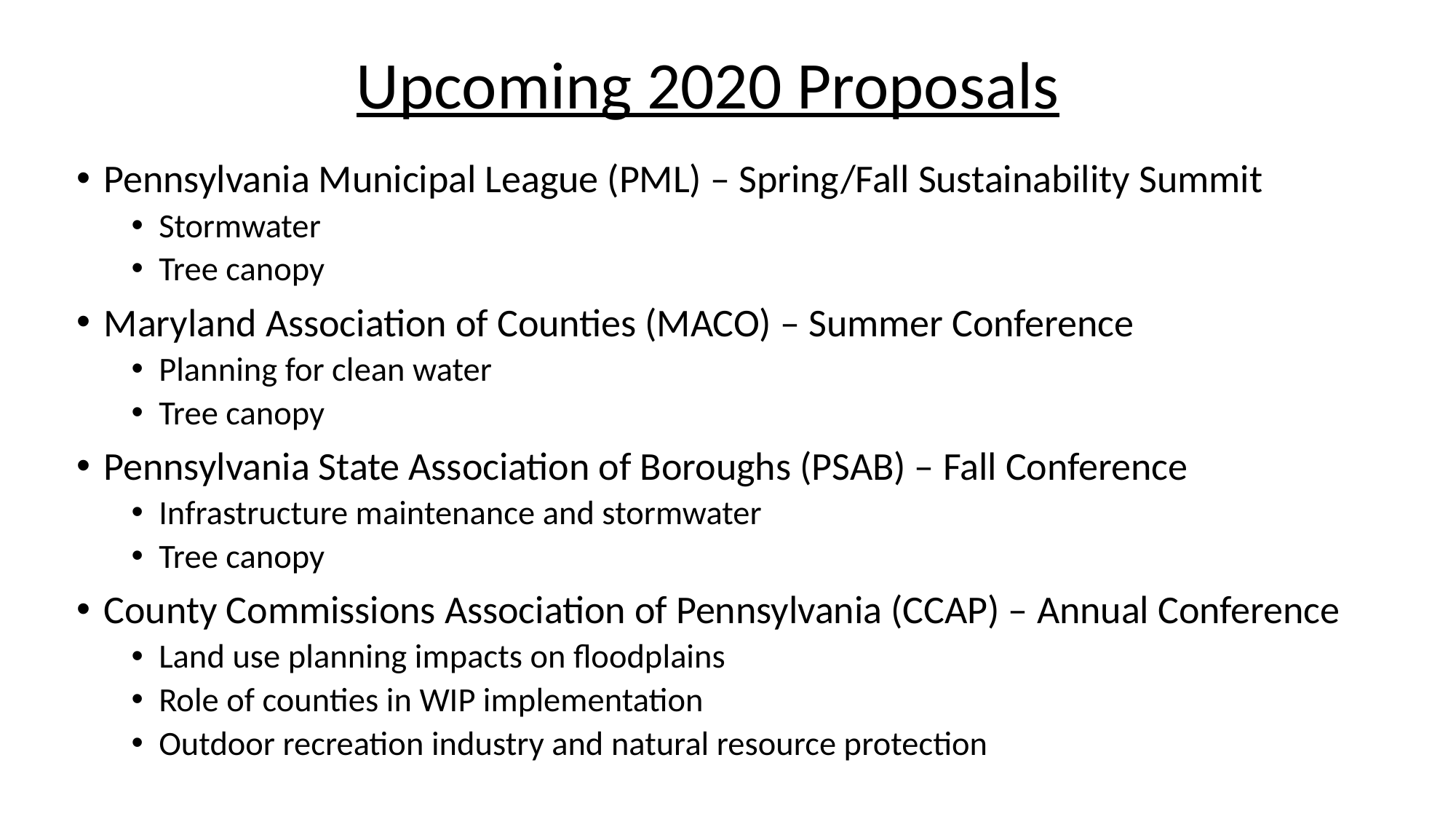

# Upcoming 2020 Proposals
Pennsylvania Municipal League (PML) – Spring/Fall Sustainability Summit
Stormwater
Tree canopy
Maryland Association of Counties (MACO) – Summer Conference
Planning for clean water
Tree canopy
Pennsylvania State Association of Boroughs (PSAB) – Fall Conference
Infrastructure maintenance and stormwater
Tree canopy
County Commissions Association of Pennsylvania (CCAP) – Annual Conference
Land use planning impacts on floodplains
Role of counties in WIP implementation
Outdoor recreation industry and natural resource protection